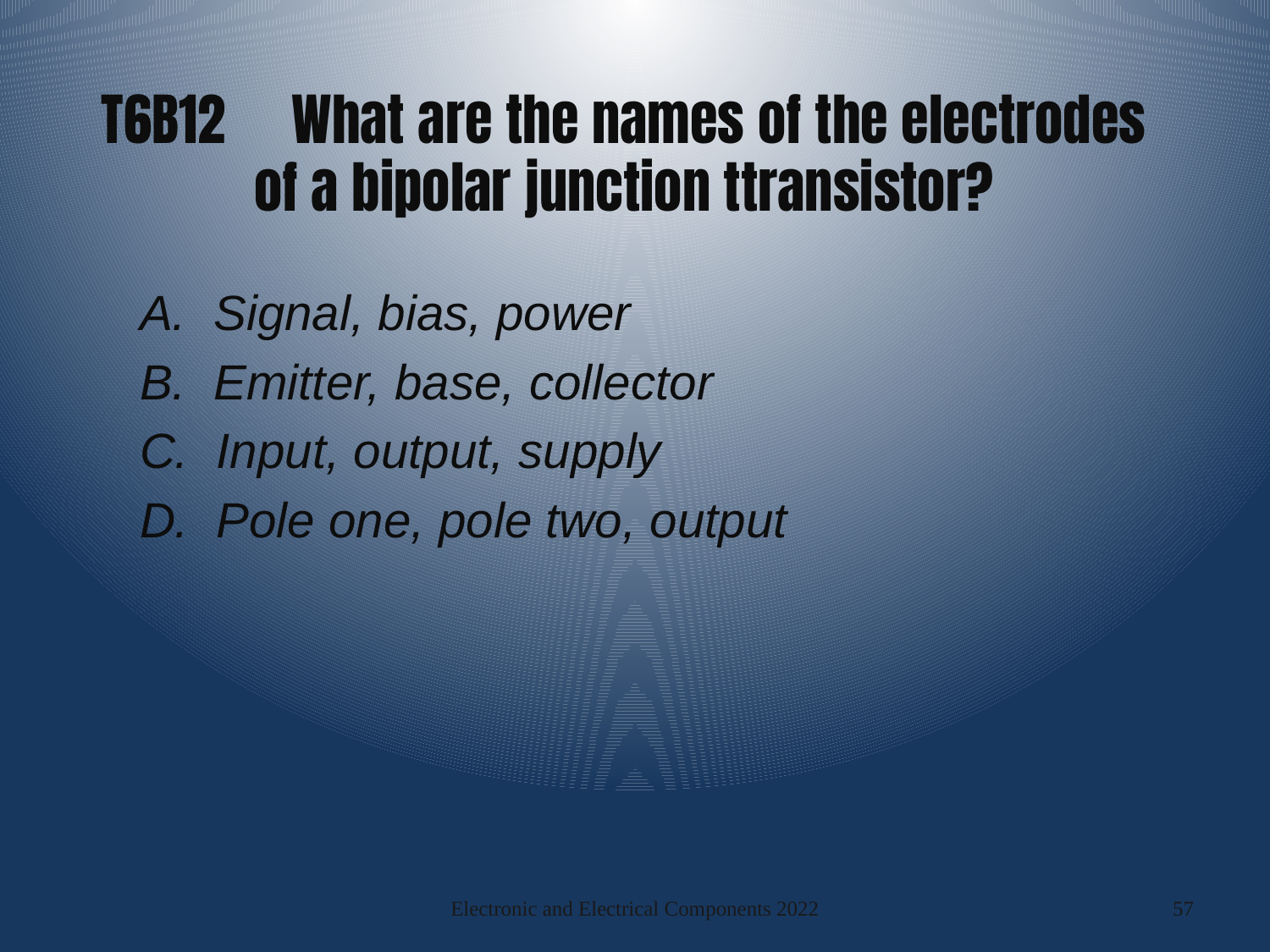

# T6B12     What are the names of the electrodes of a bipolar junction ttransistor?
A.  Signal, bias, power
B.  Emitter, base, collector
C.  Input, output, supply
D.  Pole one, pole two, output
Electronic and Electrical Components 2022
57